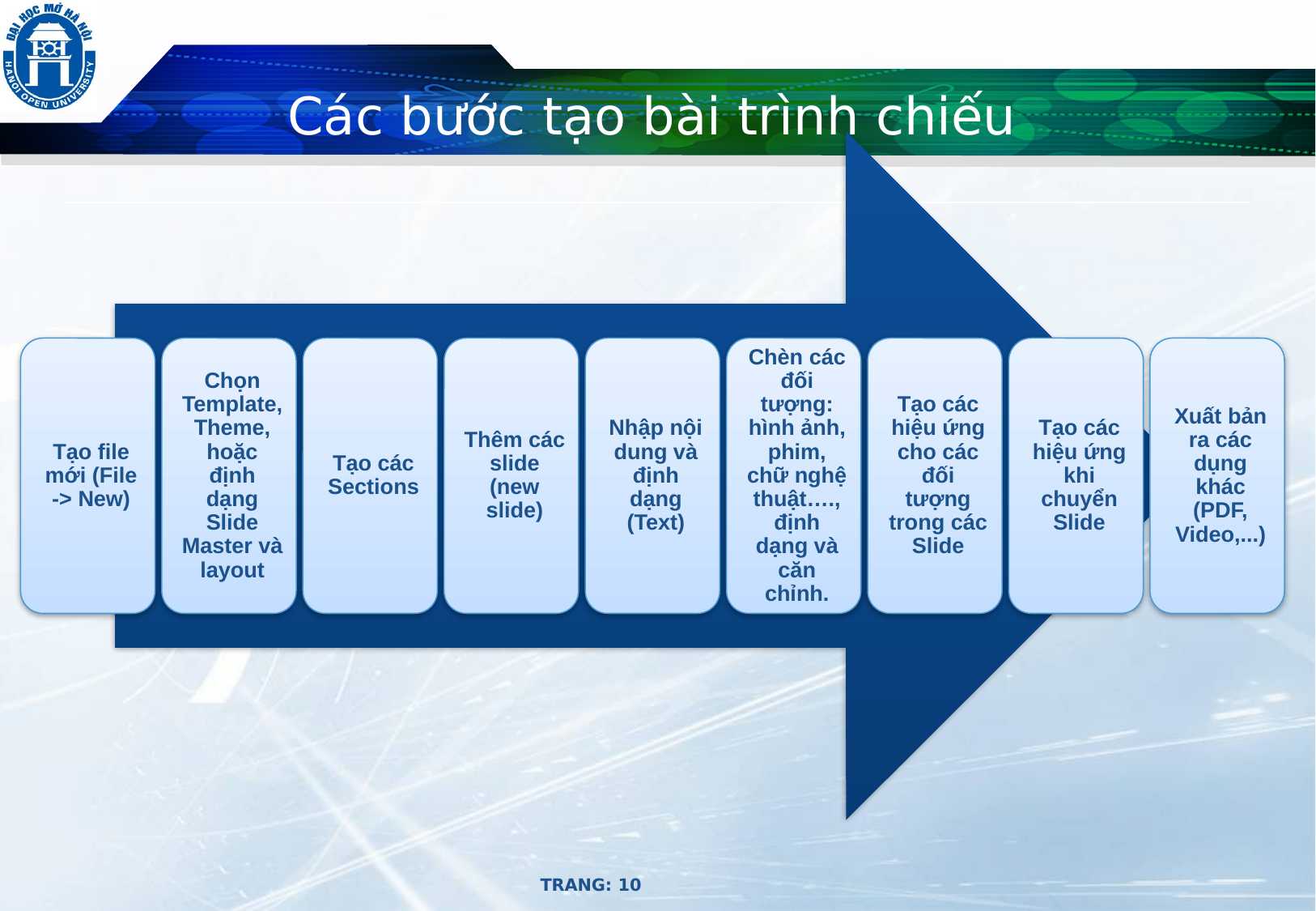

# Các bước tạo bài trình chiếu
Tạo file mới (File -> New)
Chọn Template, Theme, hoặc định dạng Slide Master và layout
Tạo các Sections
Thêm các slide (new slide)
Nhập nội dung và định dạng (Text)
Chèn các đối tượng: hình ảnh, phim, chữ nghệ thuật…., định dạng và căn chỉnh.
Tạo các hiệu ứng cho các đối tượng trong các Slide
Tạo các hiệu ứng khi chuyển Slide
Xuất bản ra các dụng khác (PDF, Video,...)

TRANG: 10